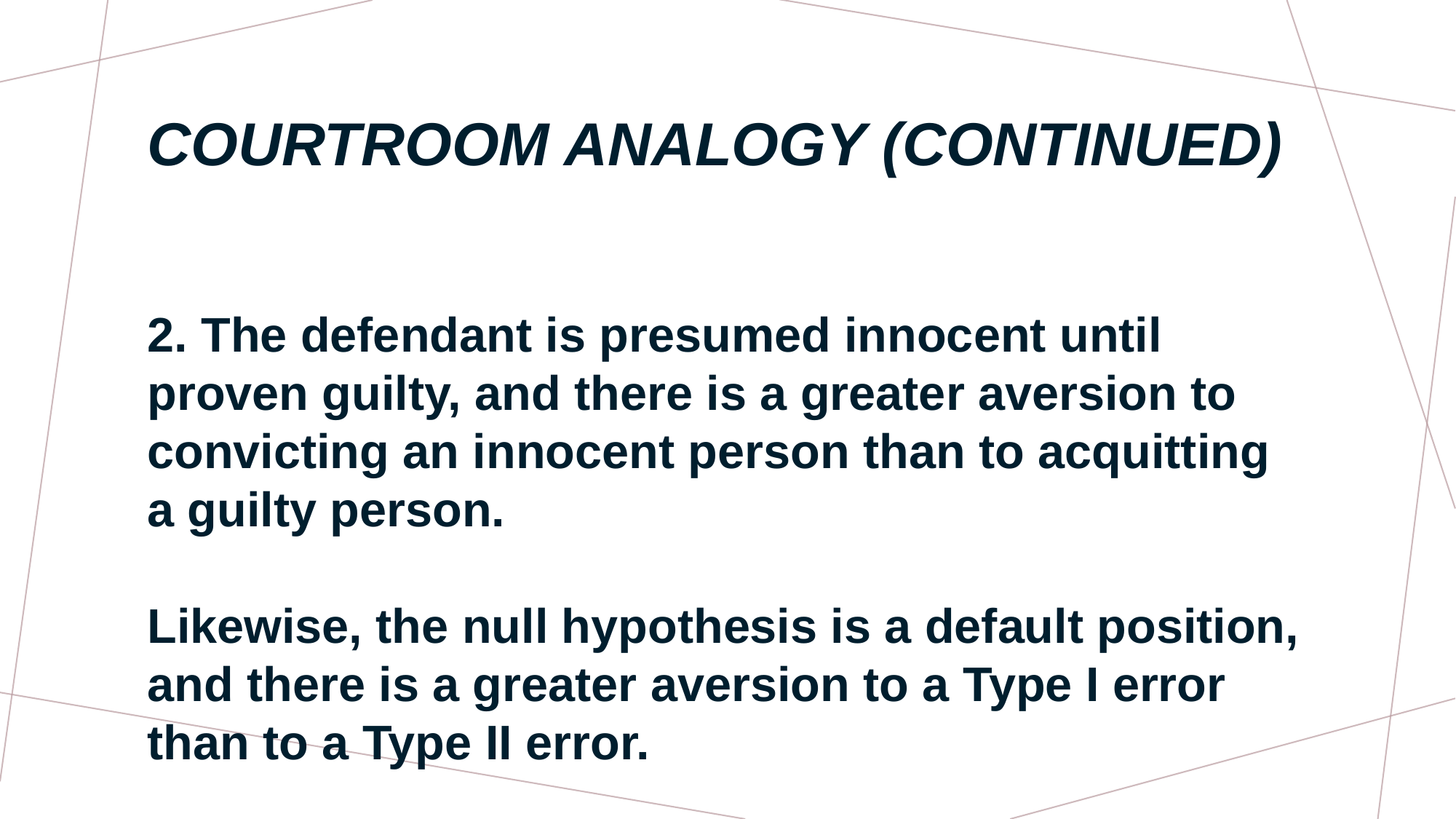

# COURTROOM ANALOGY (CONTINUED)

2. The defendant is presumed innocent until proven guilty, and there is a greater aversion to convicting an innocent person than to acquitting a guilty person.

Likewise, the null hypothesis is a default position, and there is a greater aversion to a Type I error than to a Type II error.